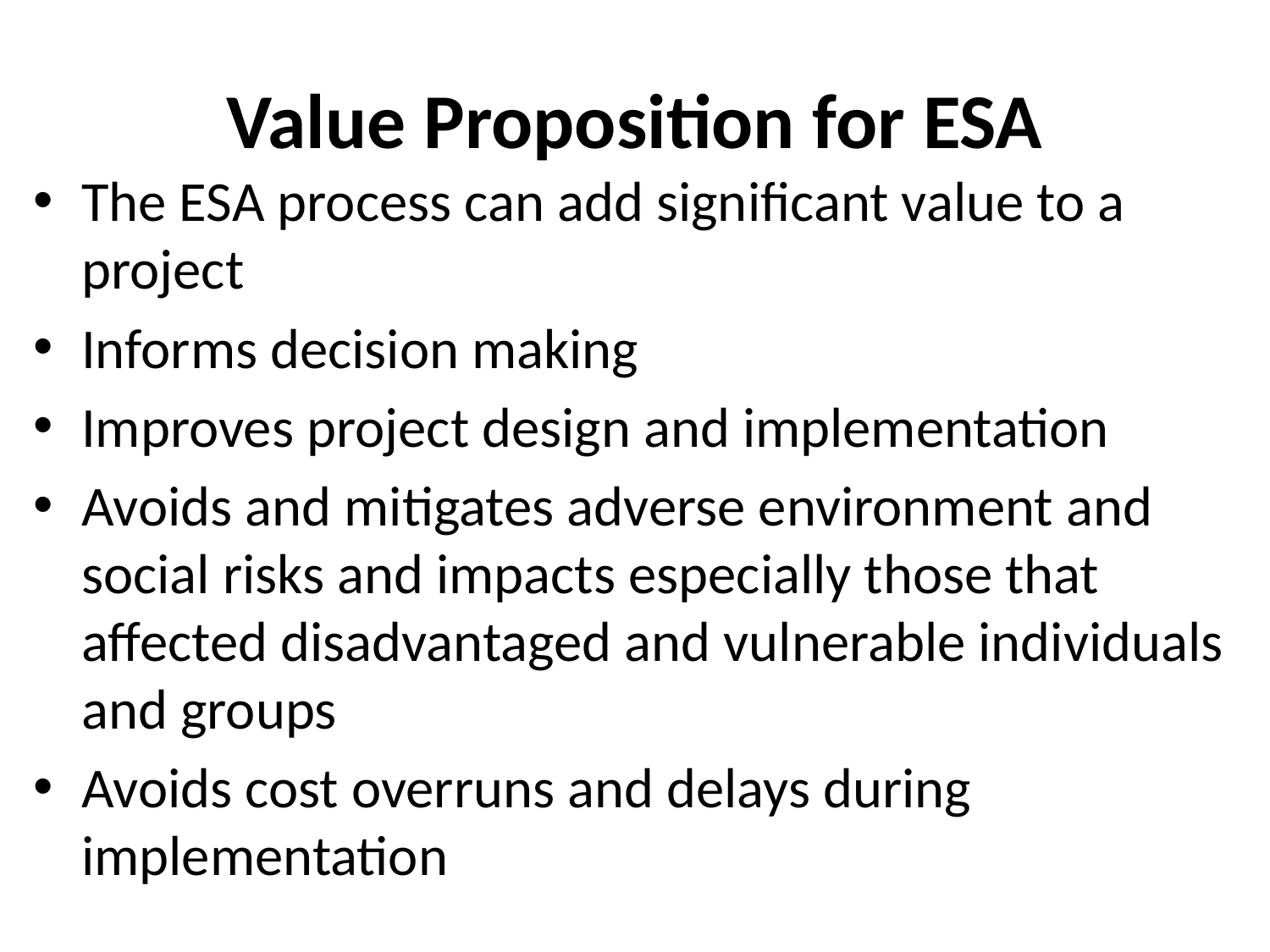

# Value Proposition for ESA
The ESA process can add significant value to a project
Informs decision making
Improves project design and implementation
Avoids and mitigates adverse environment and social risks and impacts especially those that affected disadvantaged and vulnerable individuals and groups
Avoids cost overruns and delays during implementation